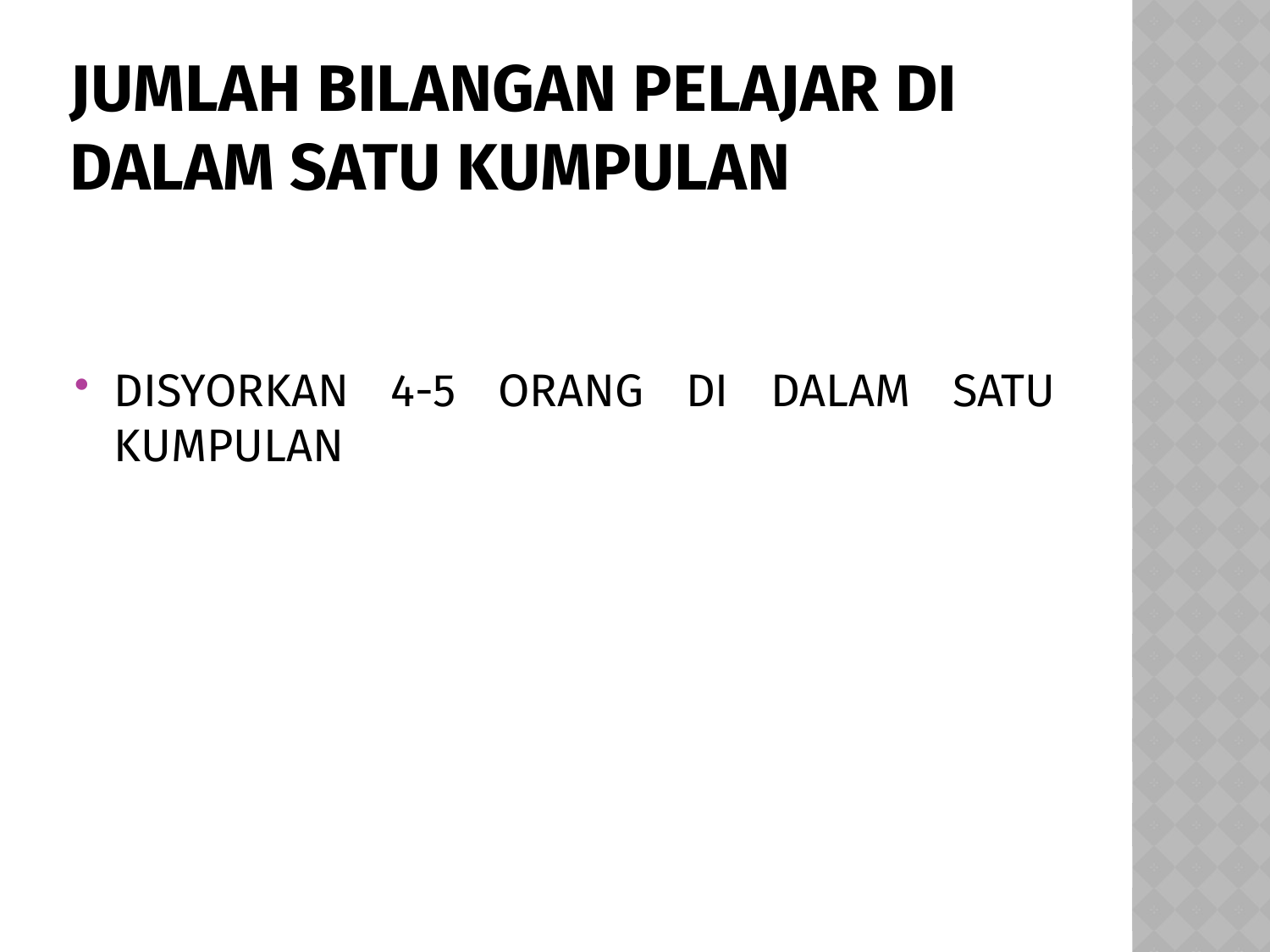

# Jumlah bilangan pelajar di dalam satu kumpulan

DISYORKAN 4-5 ORANG DI DALAM SATU KUMPULAN